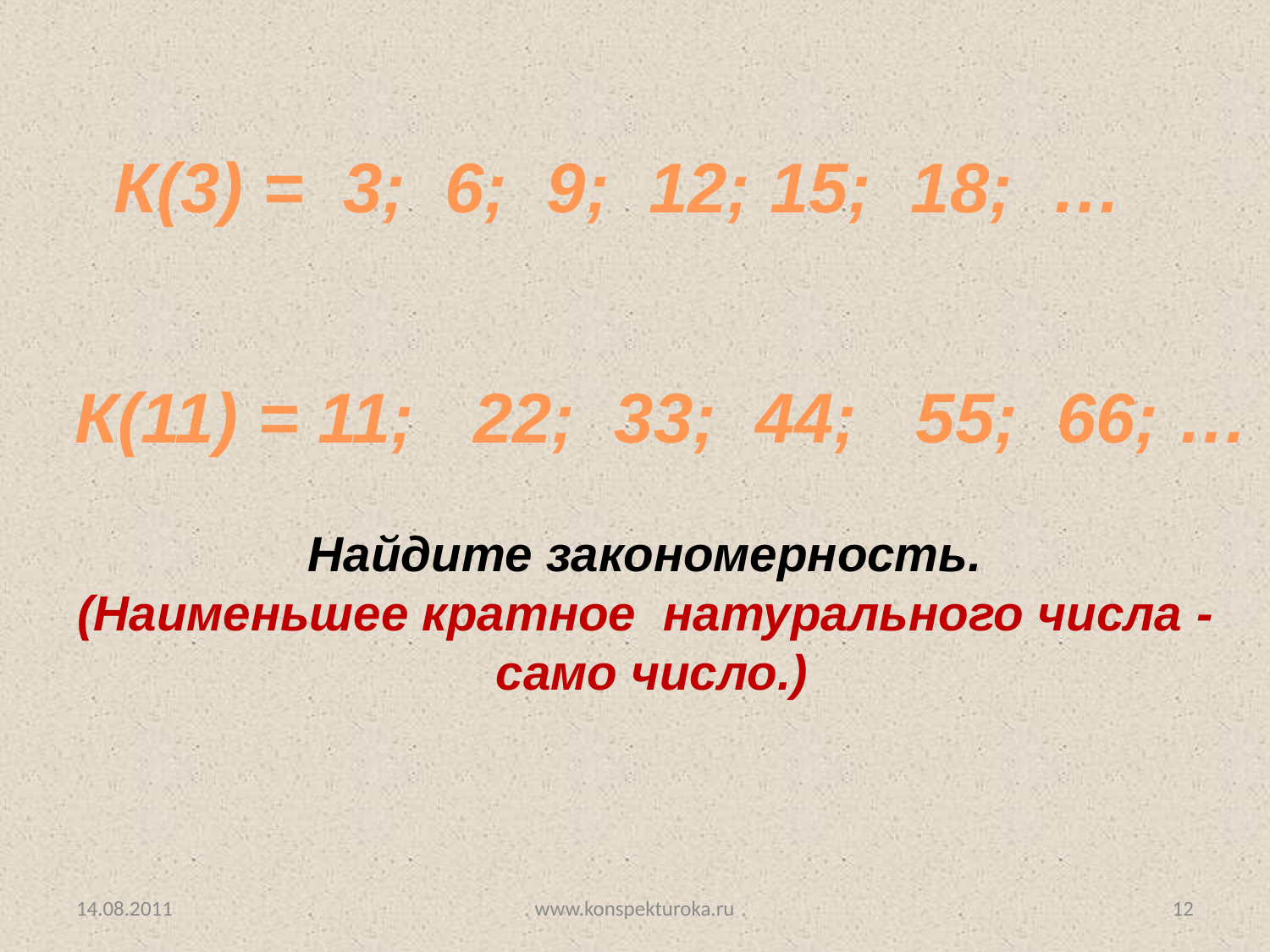

К(3) =  3;  6;  9;  12; 15;  18;  …
К(11) = 11;   22;  33;  44;   55;  66; …
Найдите закономерность.
(Наименьшее кратное  натурального числа -
само число.)
14.08.2011
www.konspekturoka.ru
12